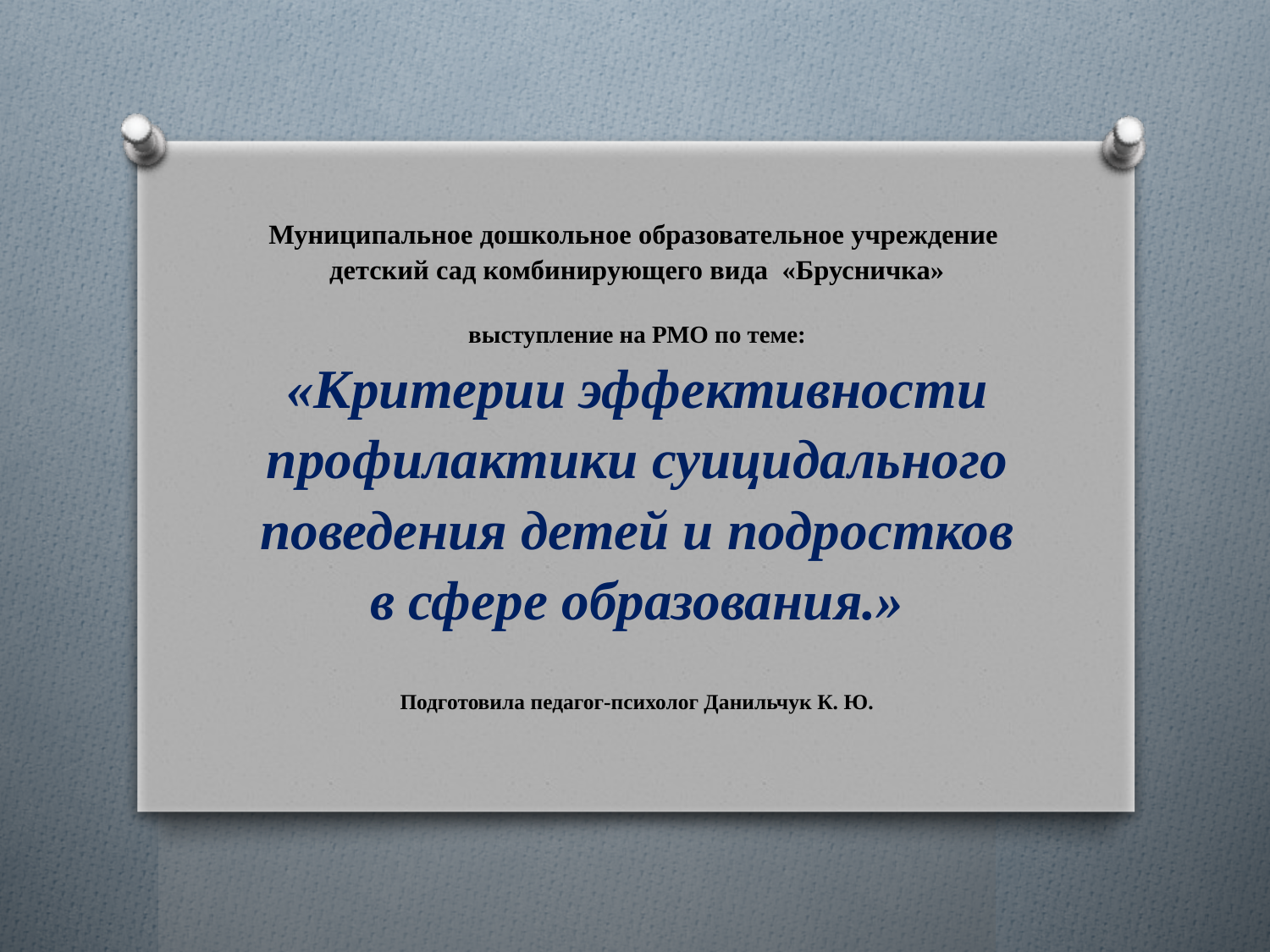

# Муниципальное дошкольное образовательное учреждение детский сад комбинирующего вида  «Брусничка» выступление на РМО по теме: «Критерии эффективности профилактики суицидального поведения детей и подростков в сфере образования.» Подготовила педагог-психолог Данильчук К. Ю.